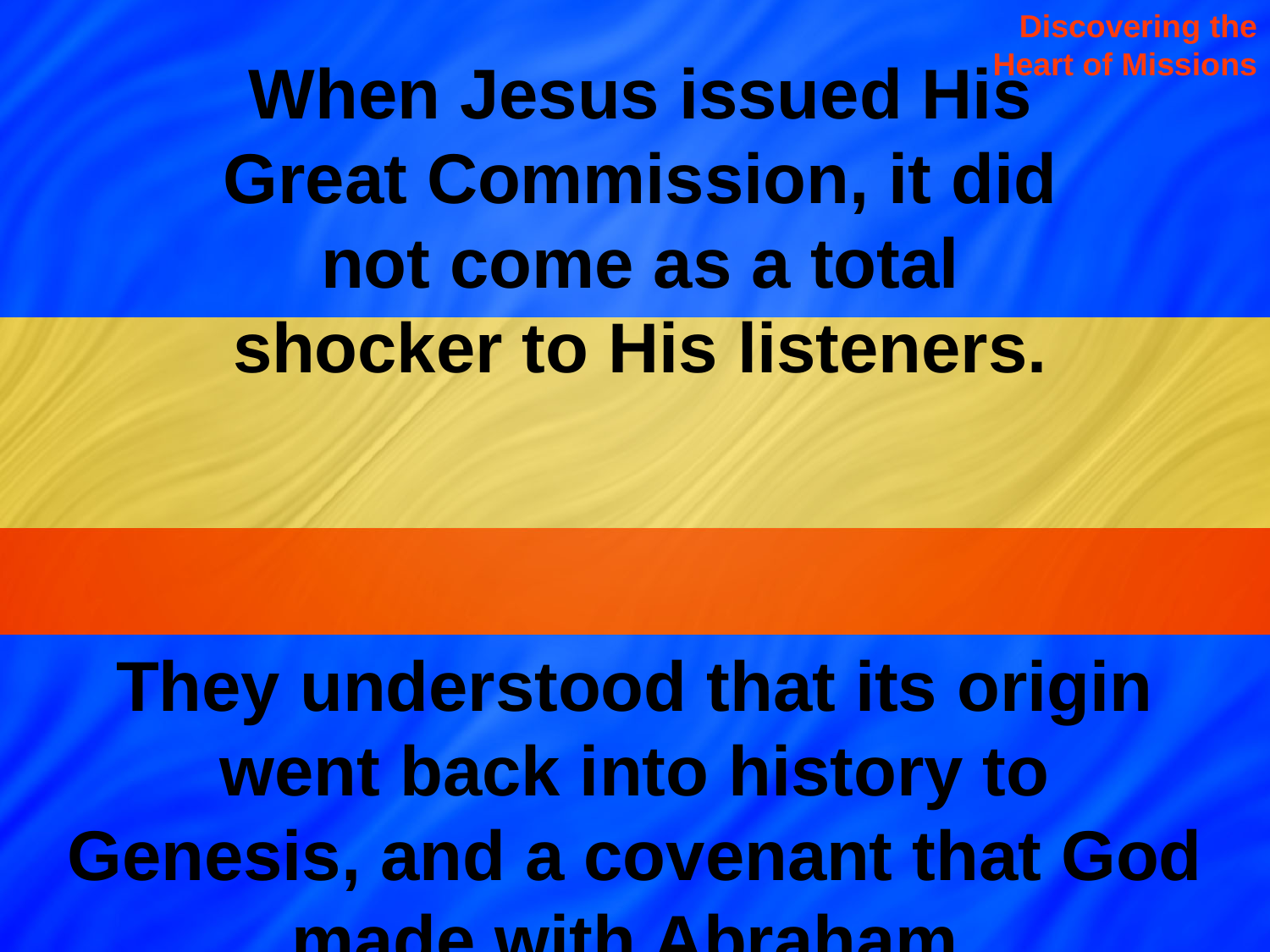

Discovering the Heart of Missions
When Jesus issued His Great Commission, it did not come as a total shocker to His listeners.
They understood that its origin went back into history to Genesis, and a covenant that God made with Abraham.